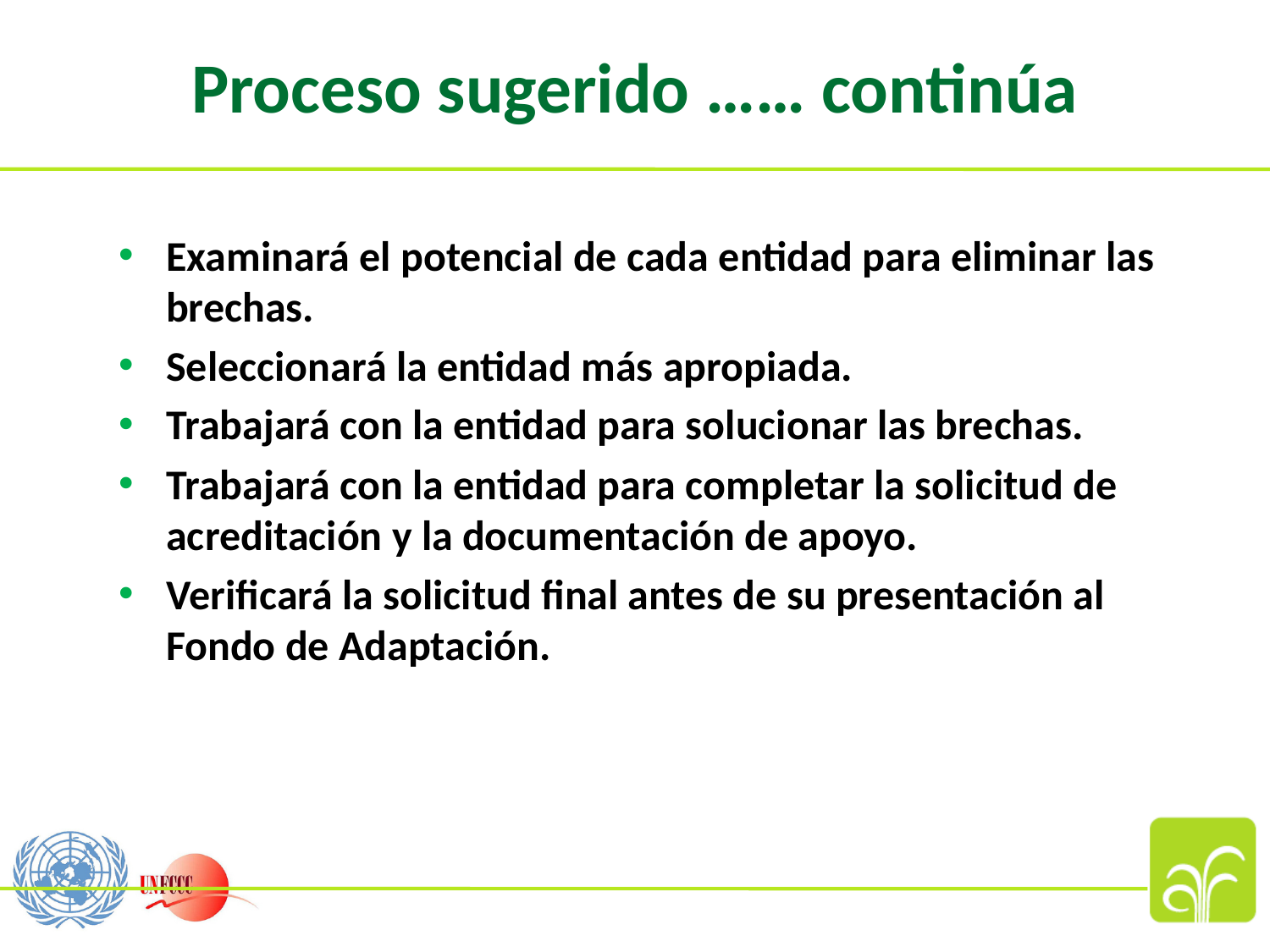

# Proceso sugerido …… continúa
Examinará el potencial de cada entidad para eliminar las brechas.
Seleccionará la entidad más apropiada.
Trabajará con la entidad para solucionar las brechas.
Trabajará con la entidad para completar la solicitud de acreditación y la documentación de apoyo.
Verificará la solicitud final antes de su presentación al Fondo de Adaptación.